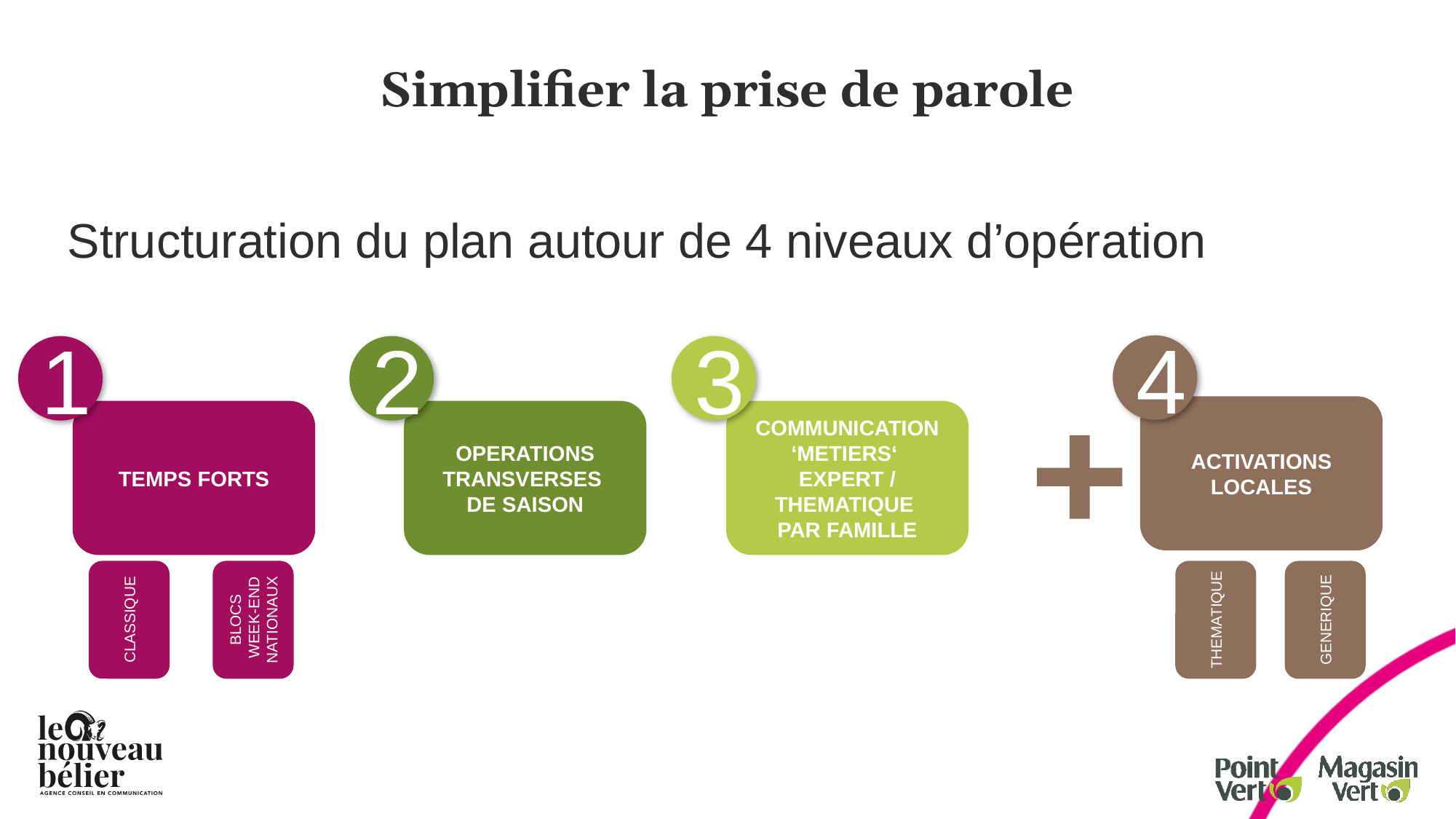

# Simplifier la prise de parole
Structuration du plan autour de 4 niveaux d’opération
4
1
2
3
ACTIVATIONS LOCALES
TEMPS FORTS
OPERATIONS
TRANSVERSES
DE SAISON
COMMUNICATION ‘METIERS‘
EXPERT /
THEMATIQUE
PAR FAMILLE

CLASSIQUE
BLOCS
 WEEK-END
NATIONAUX
THEMATIQUE
GENERIQUE